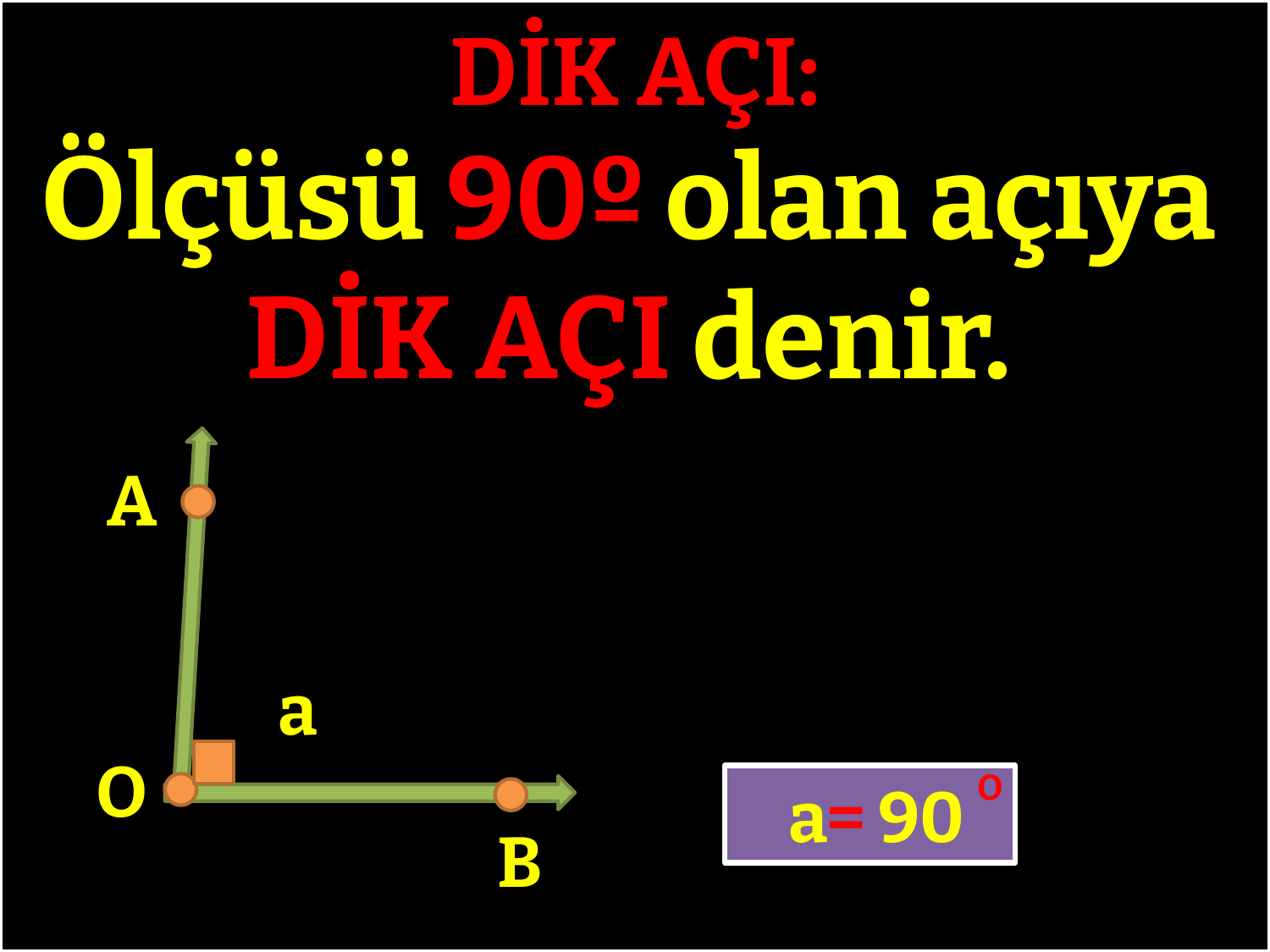

DİK AÇI:
Ölçüsü 90º olan açıya DİK AÇI denir.

#
A

a
O

O
 a= 90

B